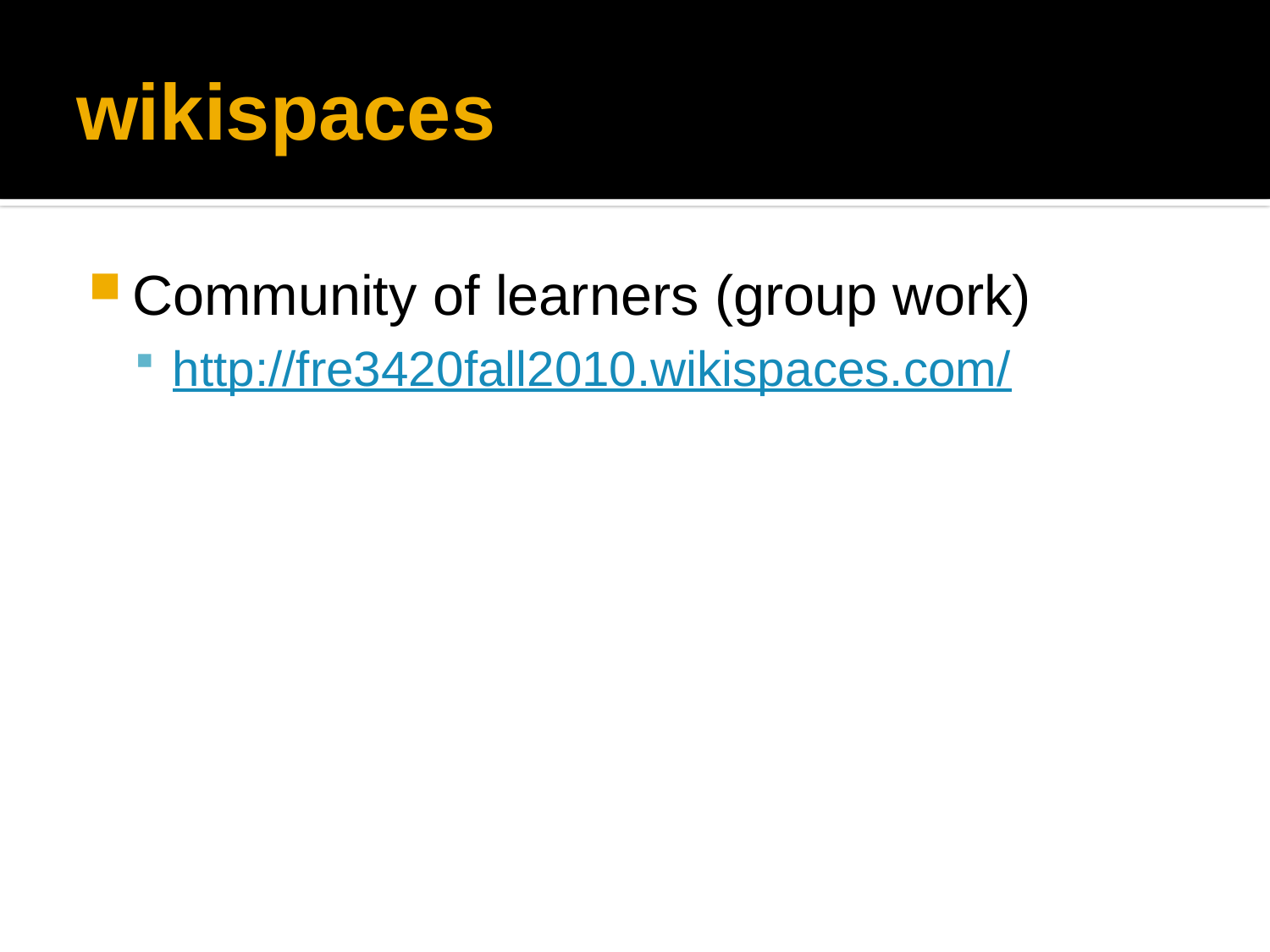

# wikispaces
Community of learners (group work)
http://fre3420fall2010.wikispaces.com/